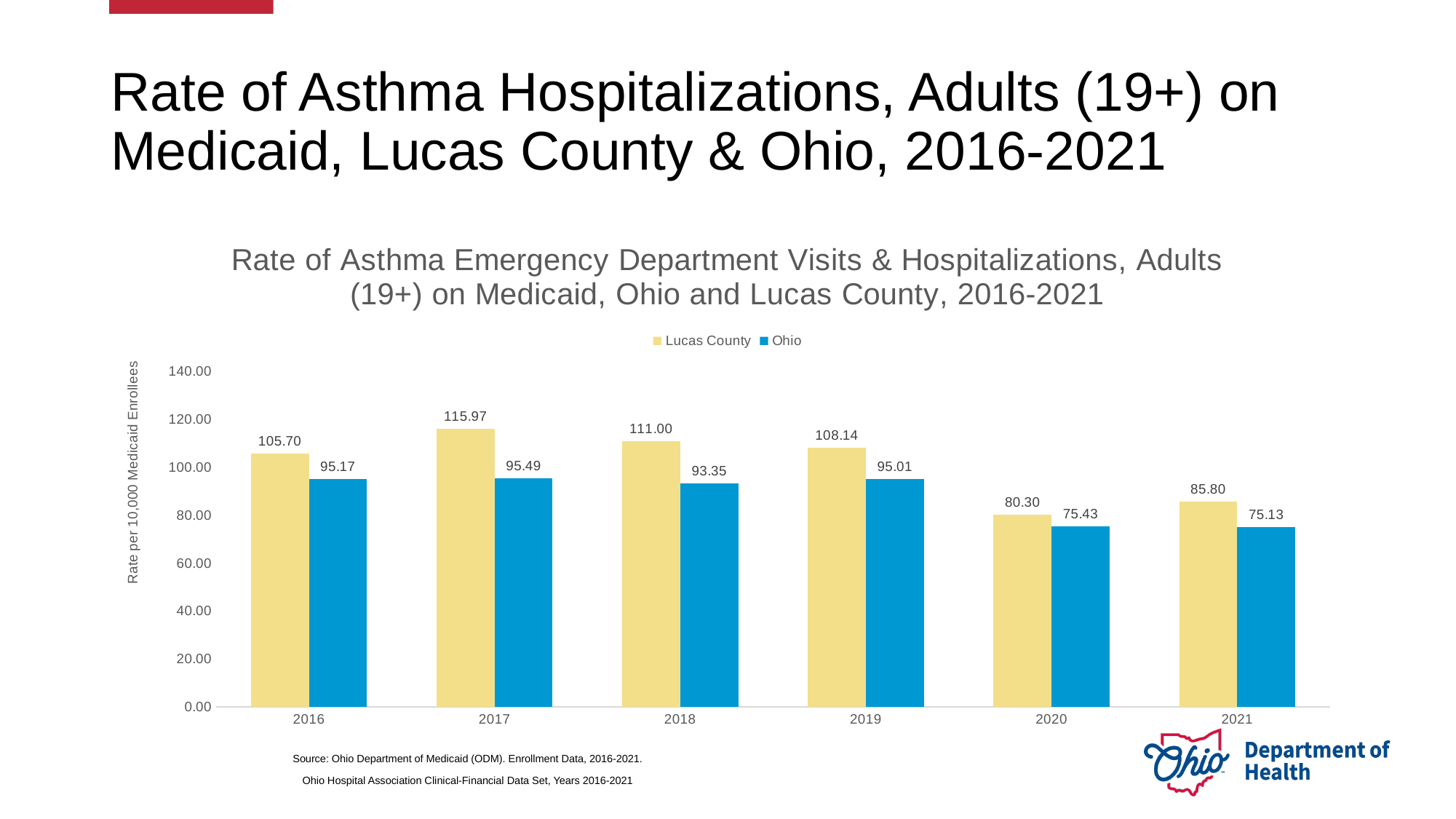

# Rate of Asthma Hospitalizations, Adults (19+) on Medicaid, Lucas County & Ohio, 2016-2021

### Chart: Rate of Asthma Emergency Department Visits & Hospitalizations, Adults (19+) on Medicaid, Ohio and Lucas County, 2016-2021

| Category | Lucas County | Ohio |
|---|---|---|
| 2016 | 105.69634917307502 | 95.17080282465355 |
| 2017 | 115.96926648609805 | 95.48903329422095 |
| 2018 | 111.00262686844735 | 93.3482407242655 |
| 2019 | 108.13930148534726 | 95.013016437263 |
| 2020 | 80.29511220411928 | 75.4268489039536 |
| 2021 | 85.79754565613645 | 75.13104251601631 |
Source: Ohio Department of Medicaid (ODM). Enrollment Data, 2016-2021.
Ohio Hospital Association Clinical-Financial Data Set, Years 2016-2021